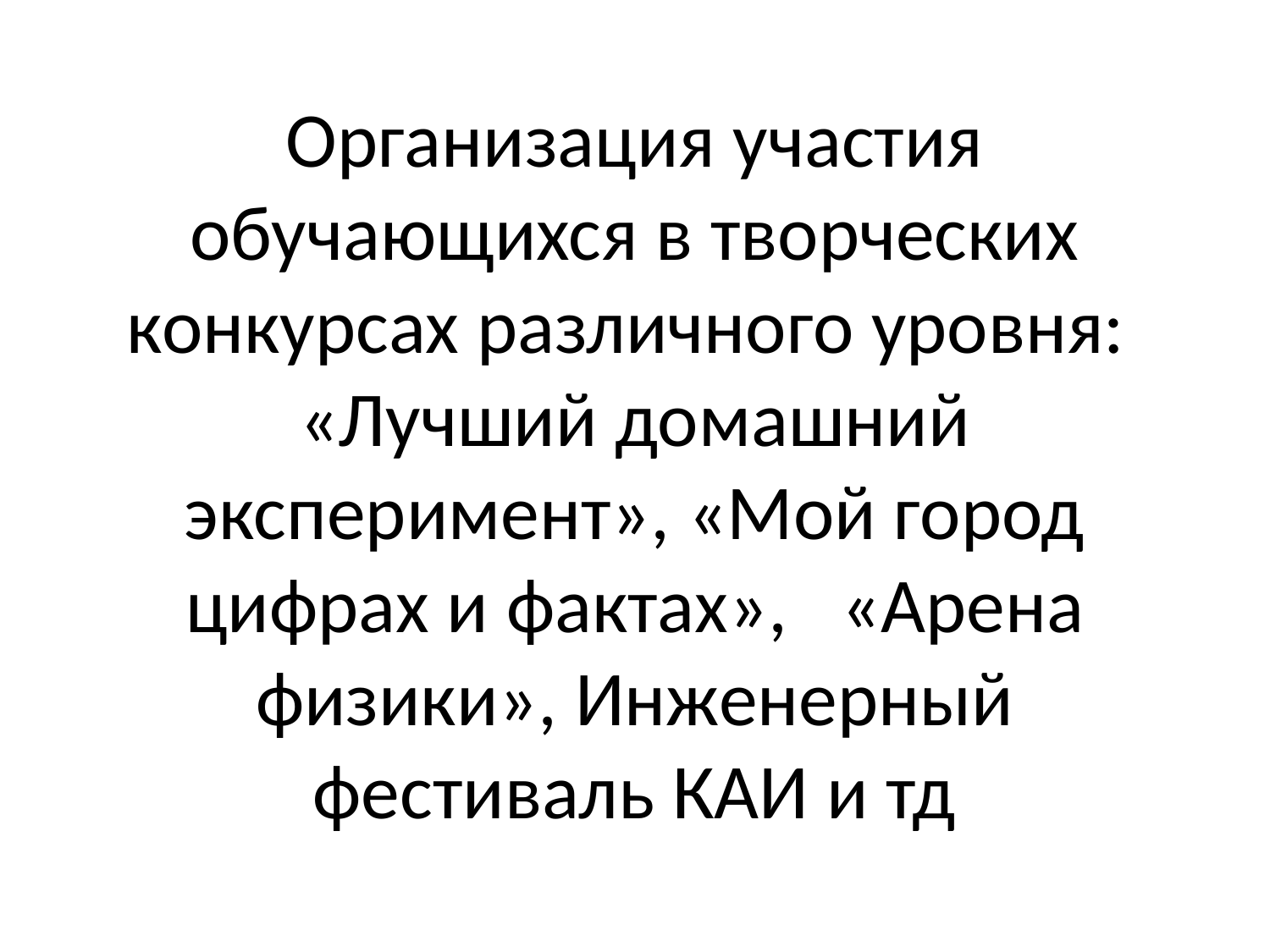

# Организация участия обучающихся в творческих конкурсах различного уровня:  «Лучший домашний эксперимент», «Мой город цифрах и фактах»,   «Арена физики», Инженерный фестиваль КАИ и тд